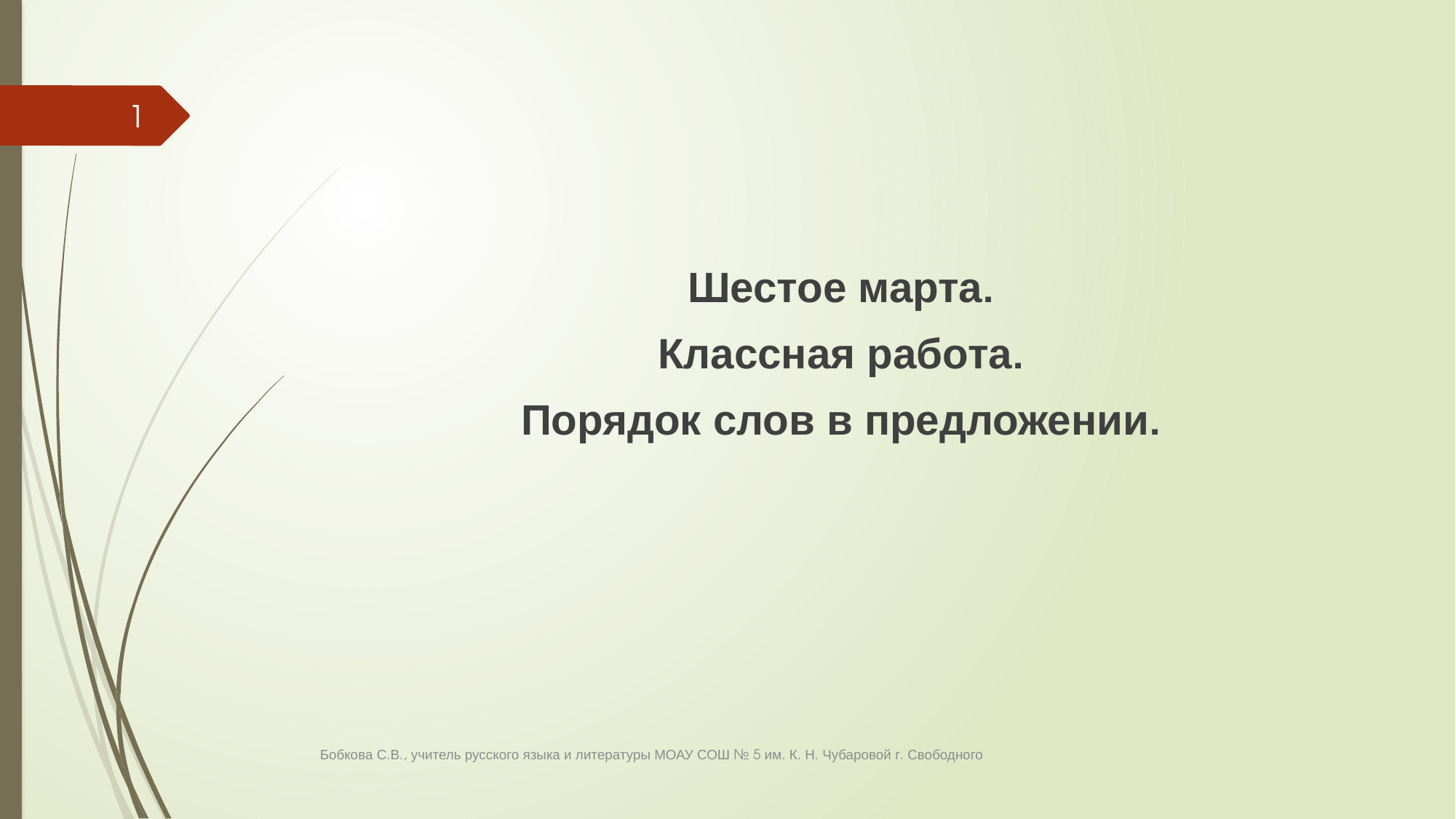

#
1
Шестое марта.
Классная работа.
Порядок слов в предложении.
Бобкова С.В., учитель русского языка и литературы МОАУ СОШ № 5 им. К. Н. Чубаровой г. Свободного